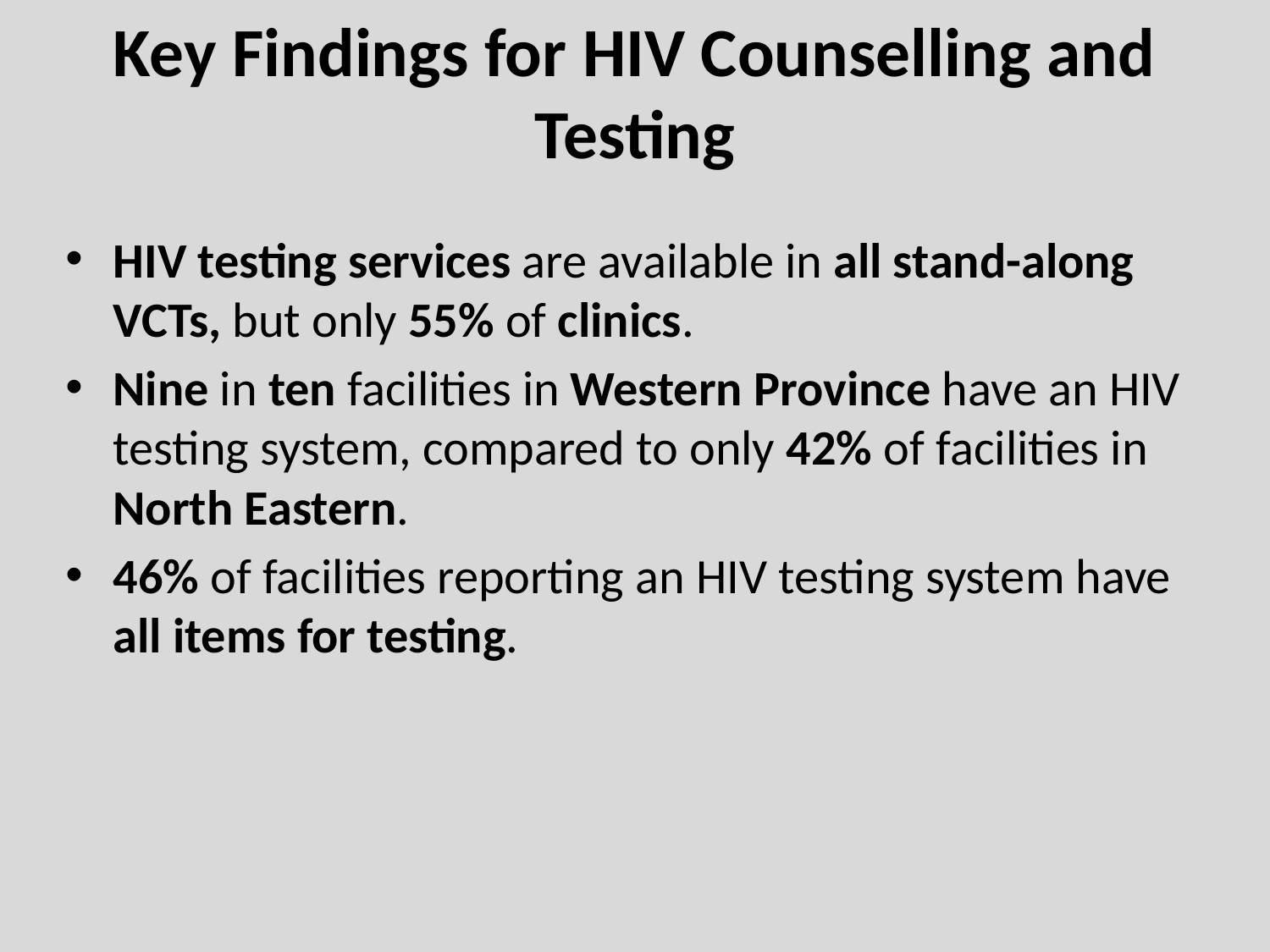

# Key Findings for HIV Counselling and Testing
HIV testing services are available in all stand-along VCTs, but only 55% of clinics.
Nine in ten facilities in Western Province have an HIV testing system, compared to only 42% of facilities in North Eastern.
46% of facilities reporting an HIV testing system have all items for testing.